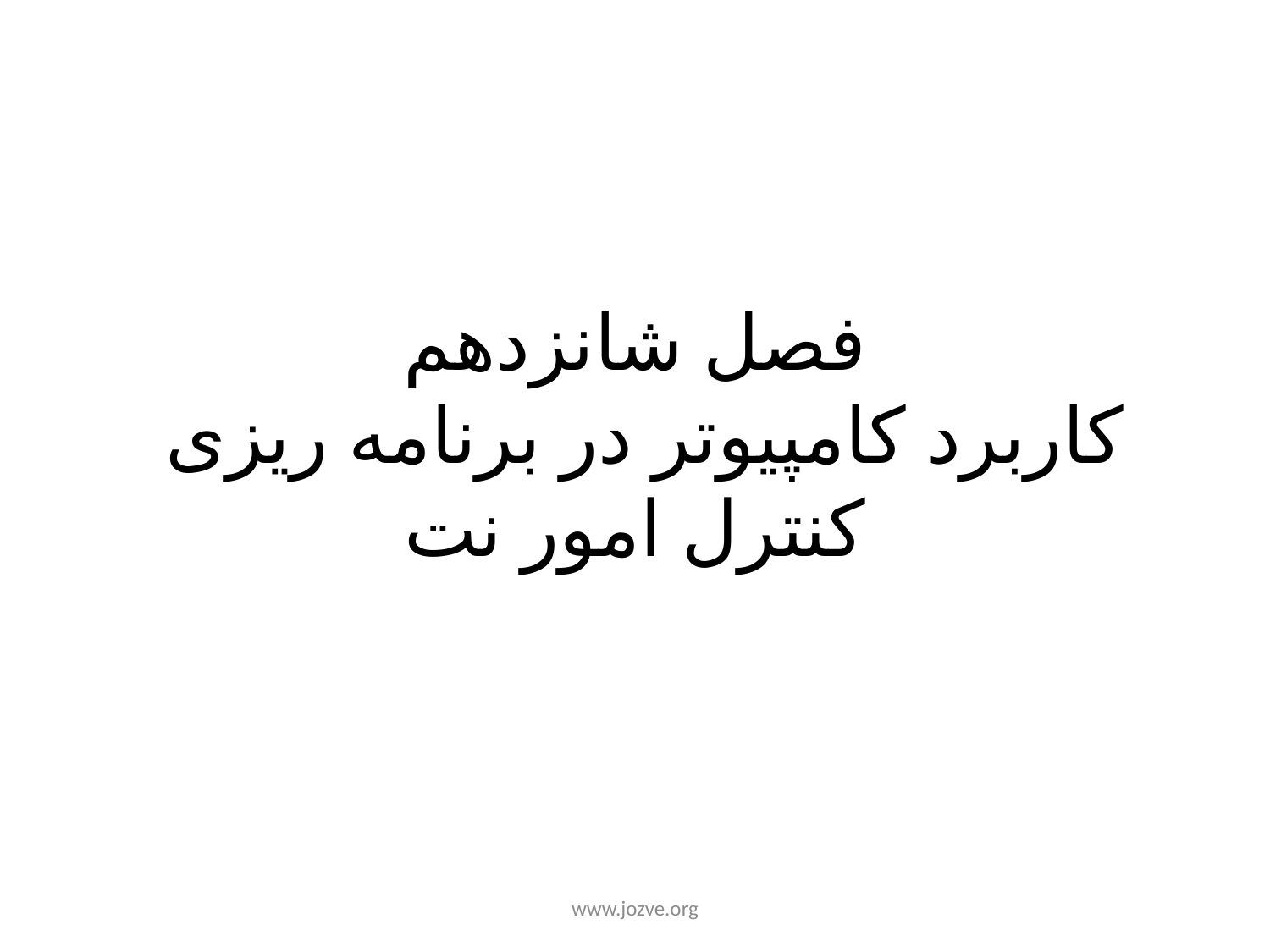

# فصل شانزدهم کاربرد کامپیوتر در برنامه ریزی کنترل امور نت
www.jozve.org